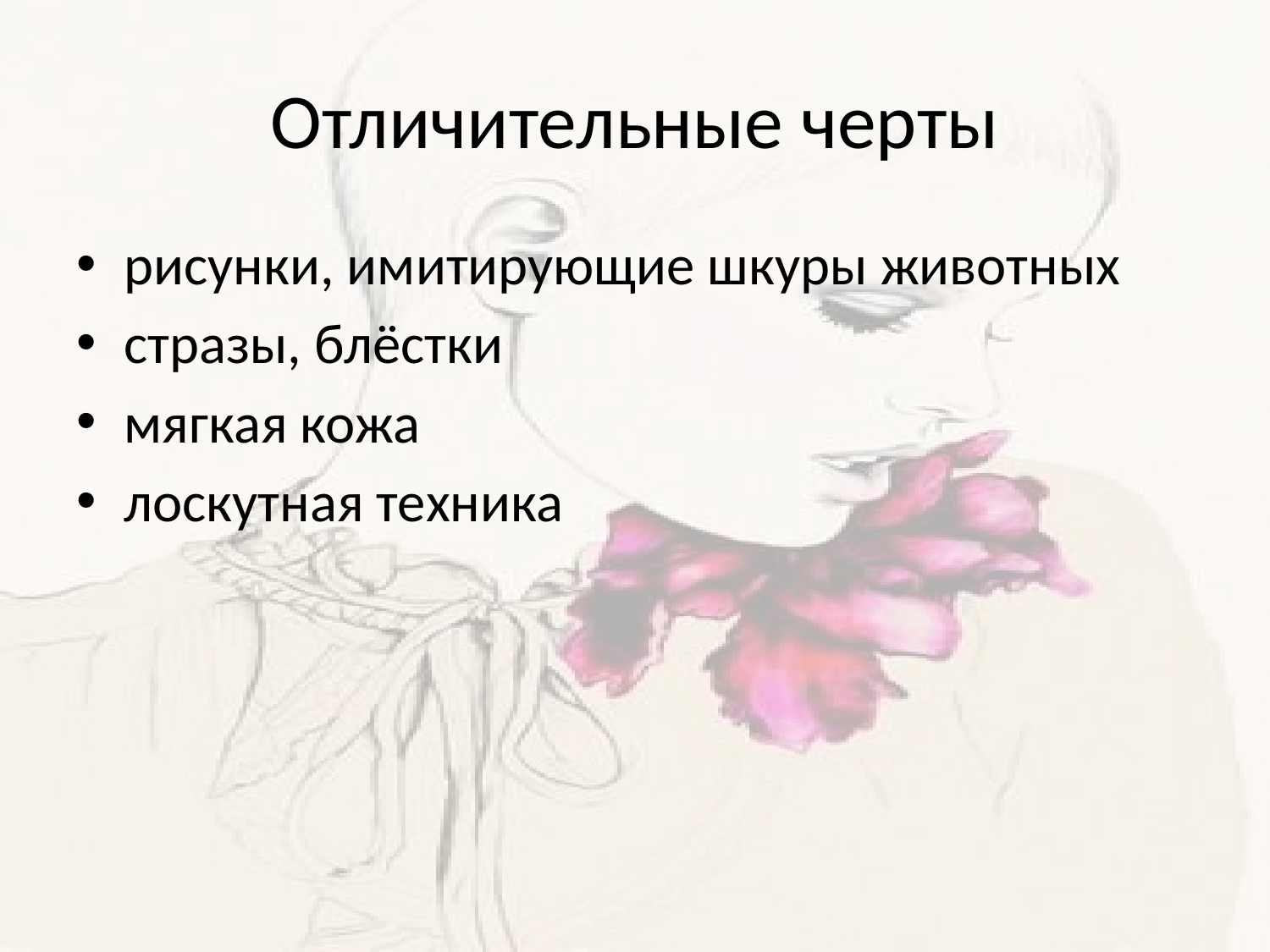

# Отличительные черты
рисунки, имитирующие шкуры животных
стразы, блёстки
мягкая кожа
лоскутная техника